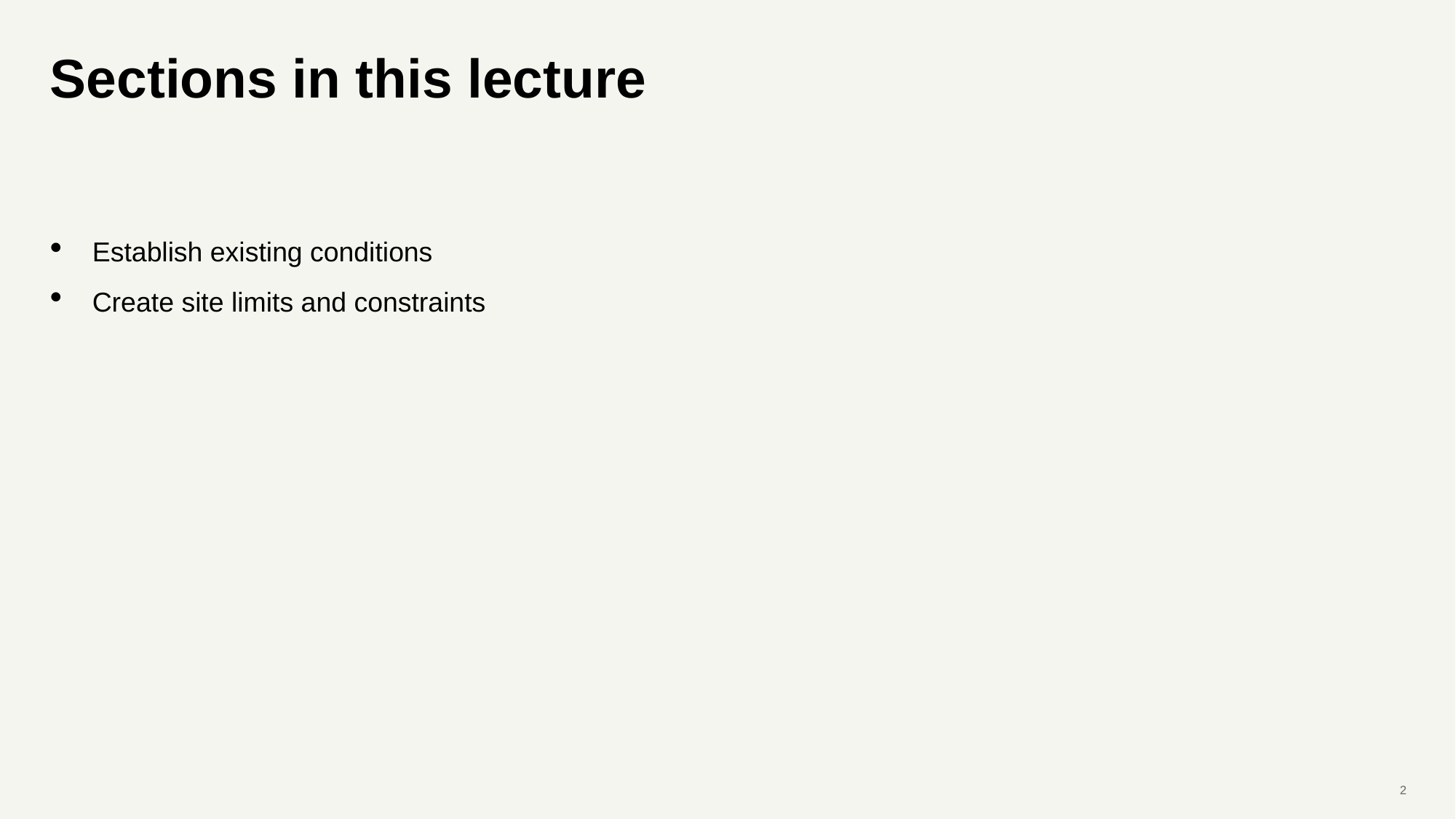

# Sections in this lecture

Establish existing conditions
Create site limits and constraints
2